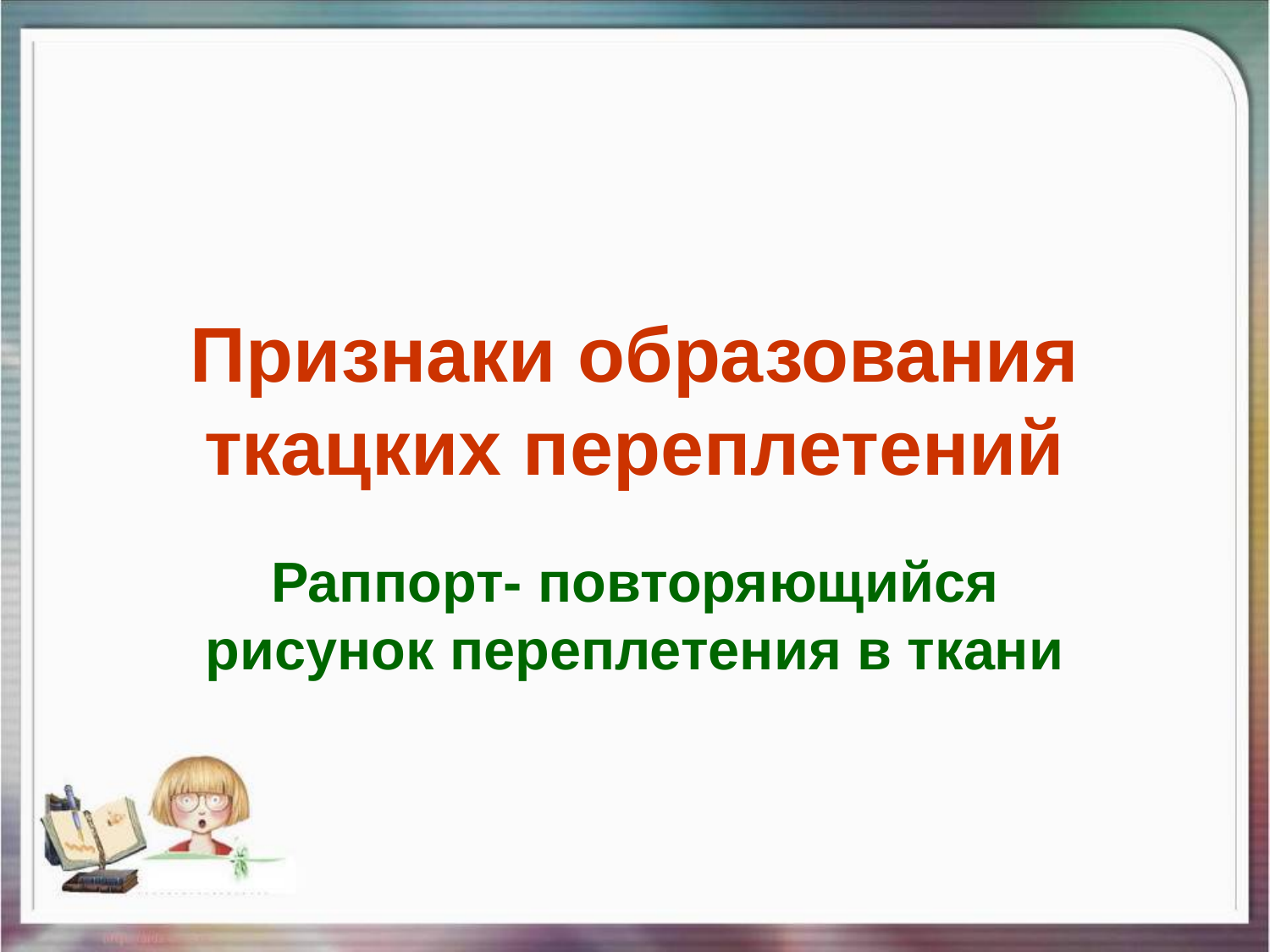

# Признаки образования ткацких переплетений
Раппорт- повторяющийся рисунок переплетения в ткани